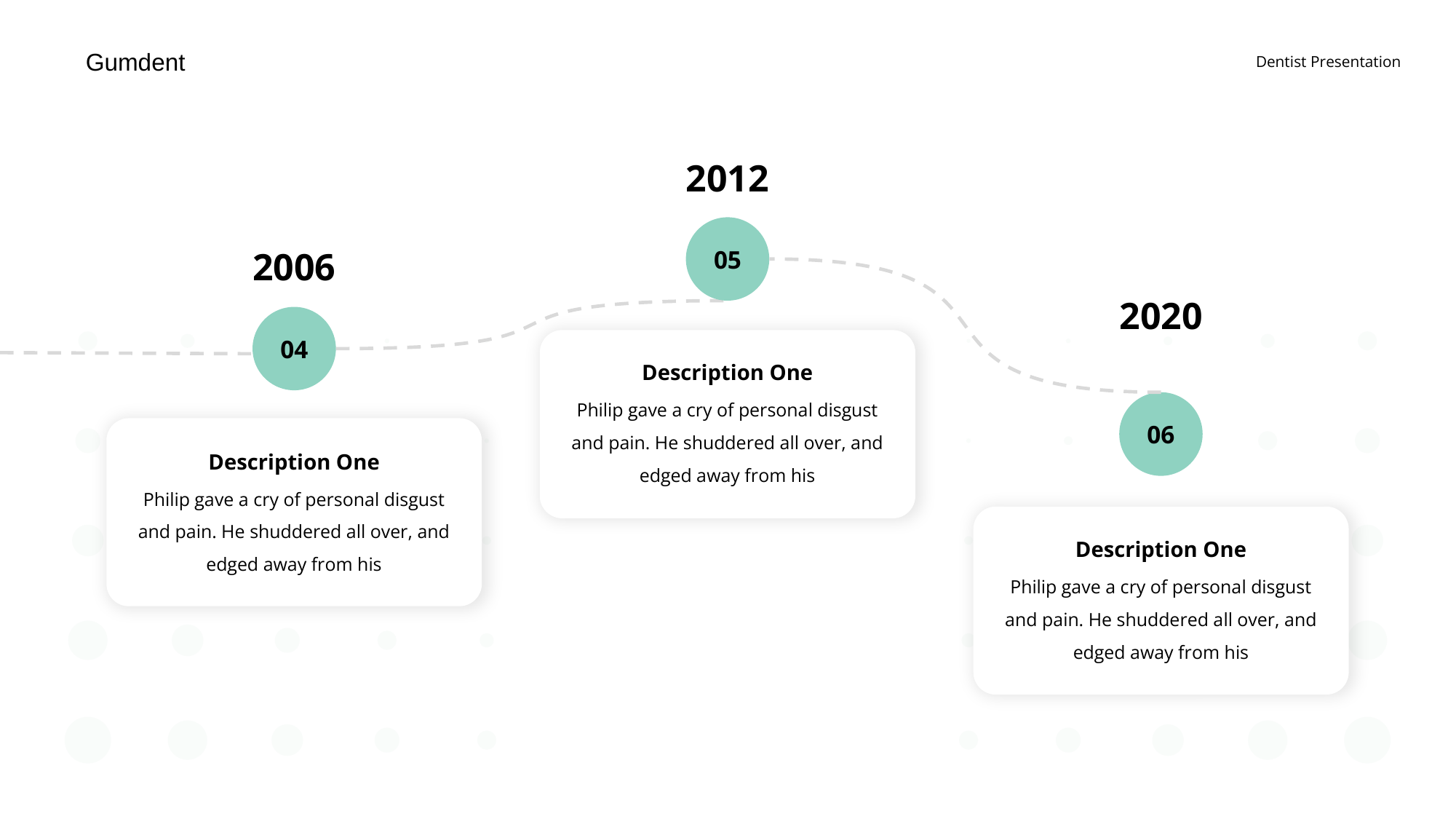

2012

05
2006
2020

04

Description One
Philip gave a cry of personal disgust and pain. He shuddered all over, and edged away from his

06

Description One
Philip gave a cry of personal disgust and pain. He shuddered all over, and edged away from his

Description One
Philip gave a cry of personal disgust and pain. He shuddered all over, and edged away from his